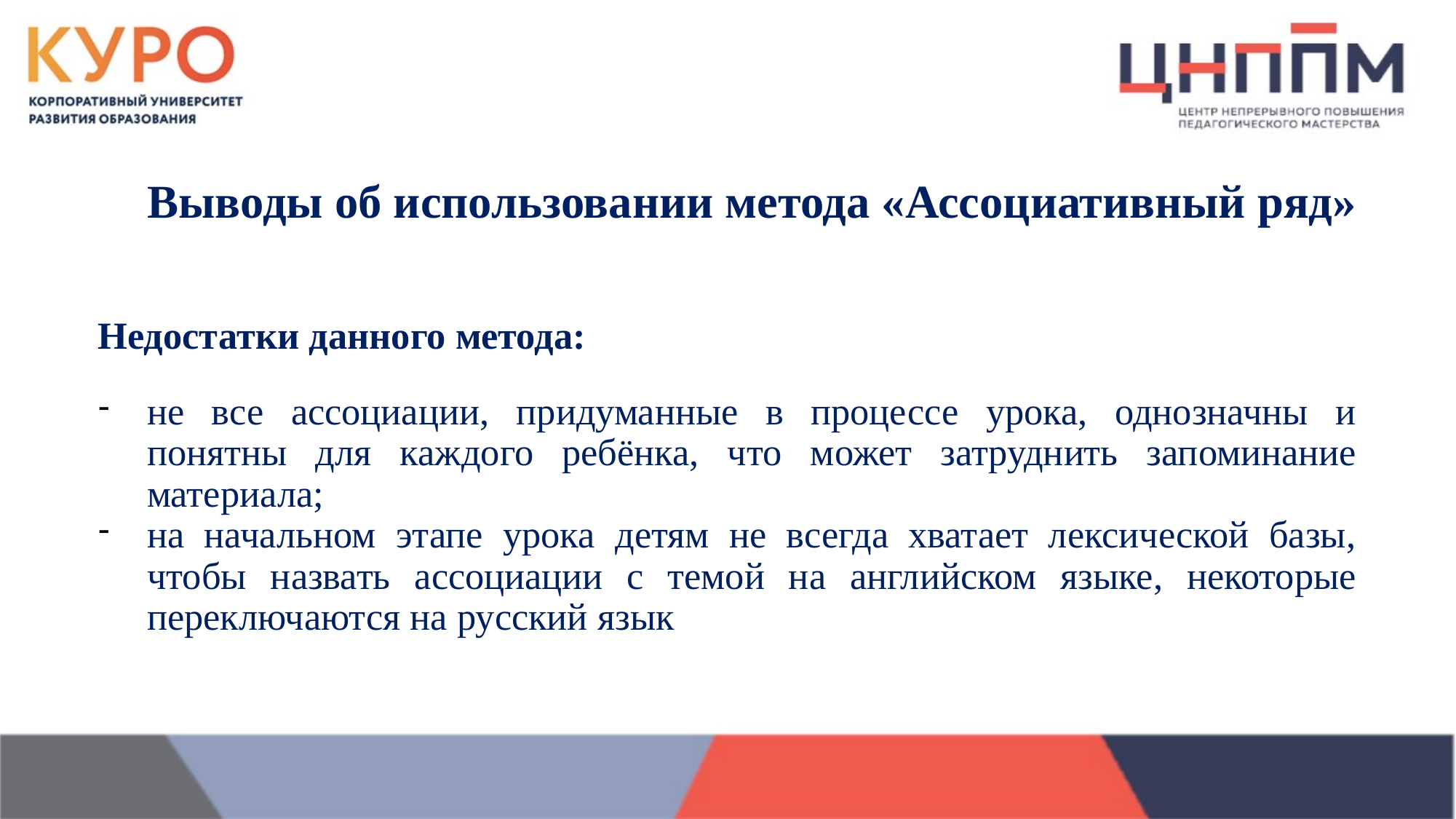

# Выводы об использовании метода «Ассоциативный ряд»
Недостатки данного метода:

не все ассоциации, придуманные в процессе урока, однозначны и понятны для каждого ребёнка, что может затруднить запоминание материала;
на начальном этапе урока детям не всегда хватает лексической базы, чтобы назвать ассоциации с темой на английском языке, некоторые переключаются на русский язык